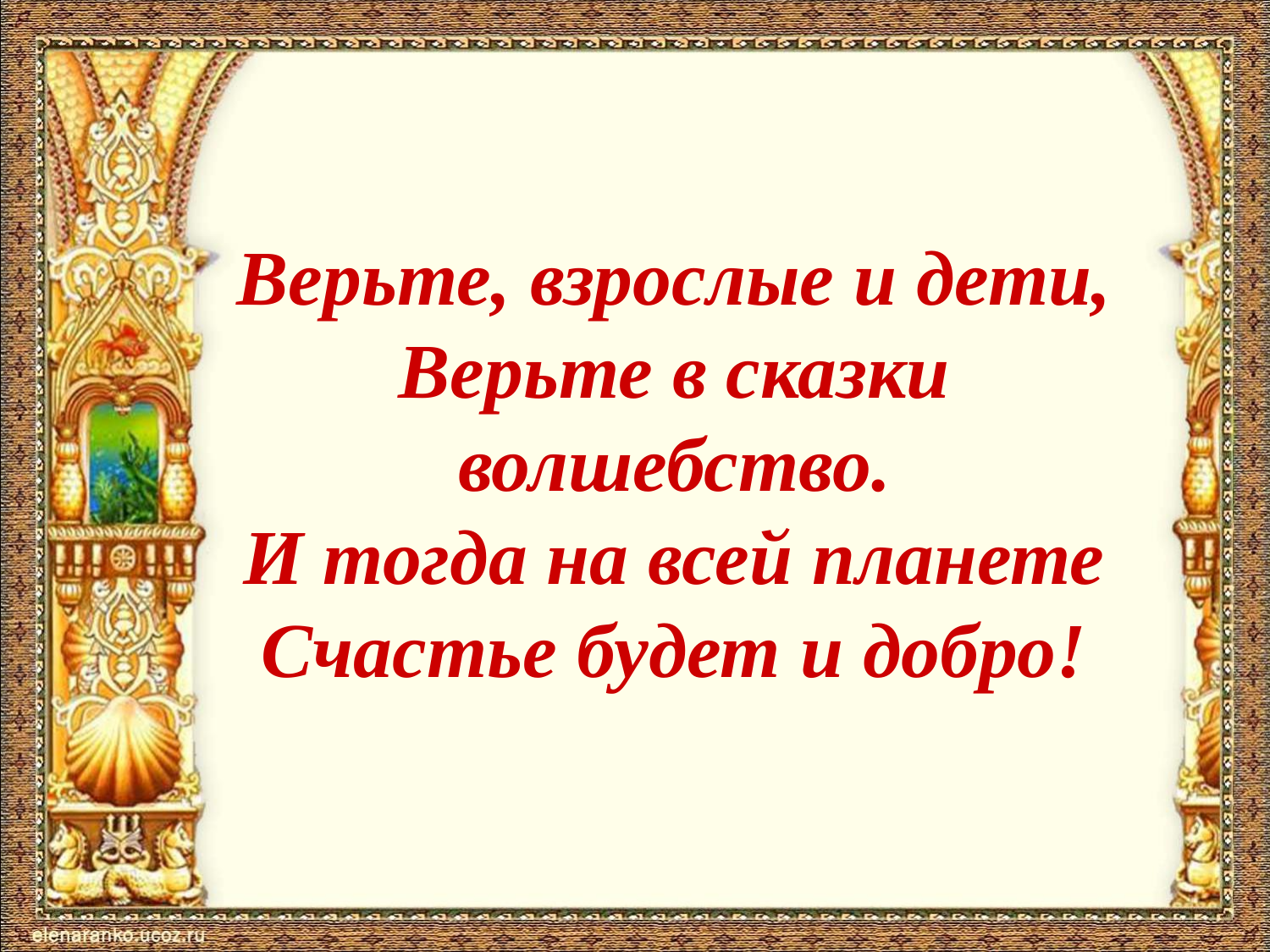

Верьте, взрослые и дети,
Верьте в сказки волшебство.
И тогда на всей планете
Счастье будет и добро!